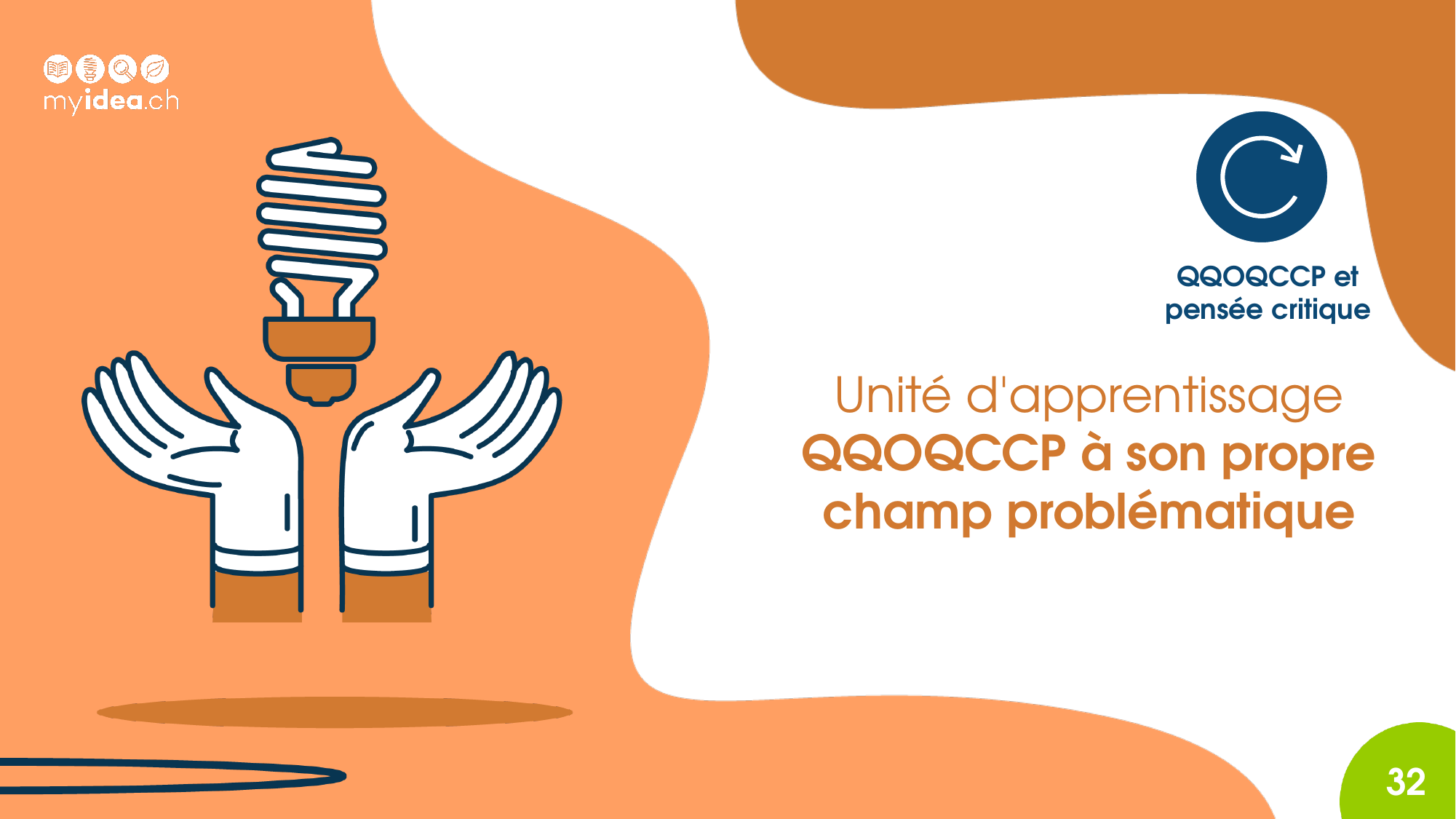

QQOQCCP et
pensée critique
Unité d'apprentissage
QQOQCCP à son propre champ problématique
32